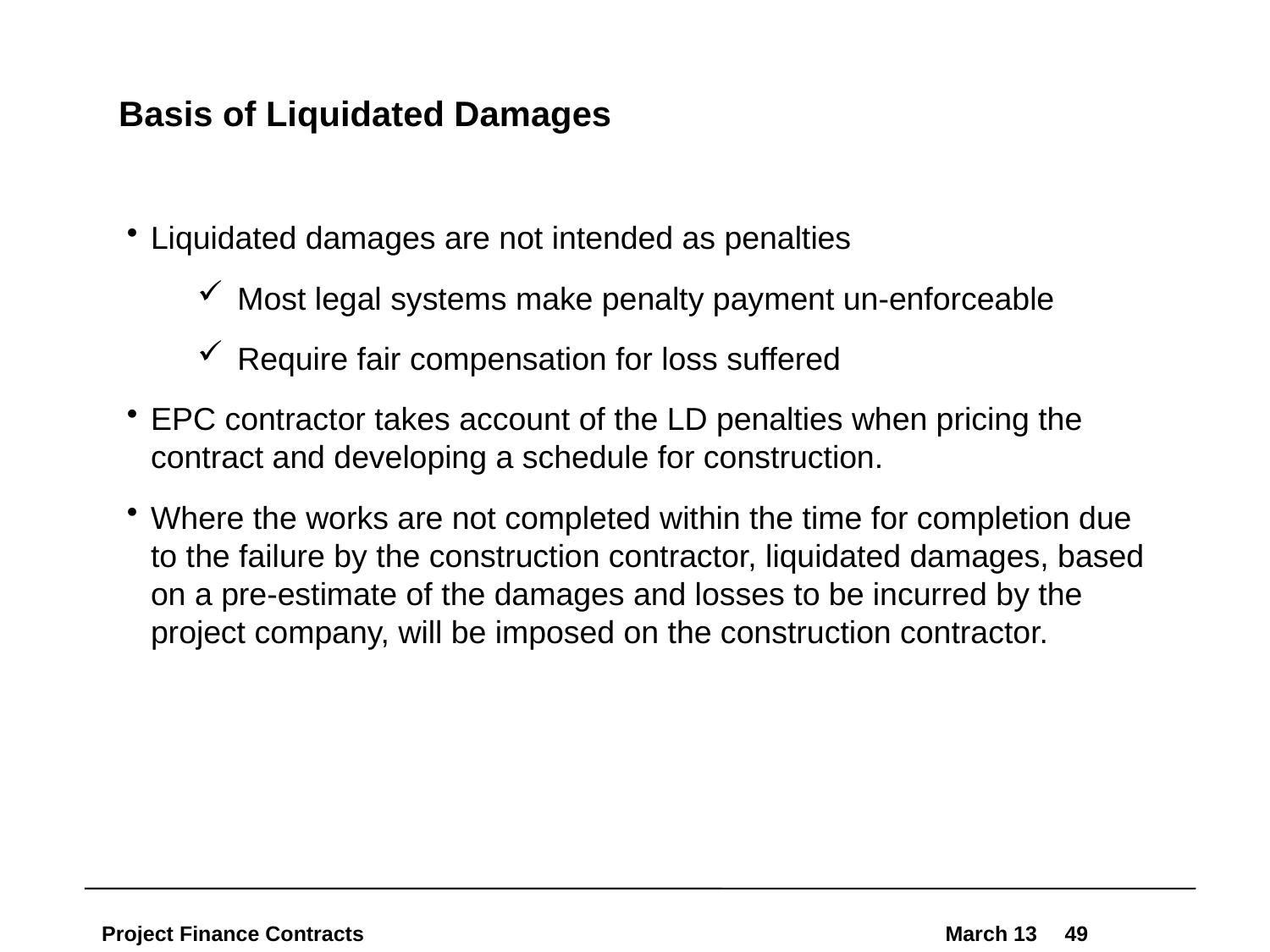

# Basis of Liquidated Damages
Liquidated damages are not intended as penalties
Most legal systems make penalty payment un-enforceable
Require fair compensation for loss suffered
EPC contractor takes account of the LD penalties when pricing the contract and developing a schedule for construction.
Where the works are not completed within the time for completion due to the failure by the construction contractor, liquidated damages, based on a pre-estimate of the damages and losses to be incurred by the project company, will be imposed on the construction contractor.